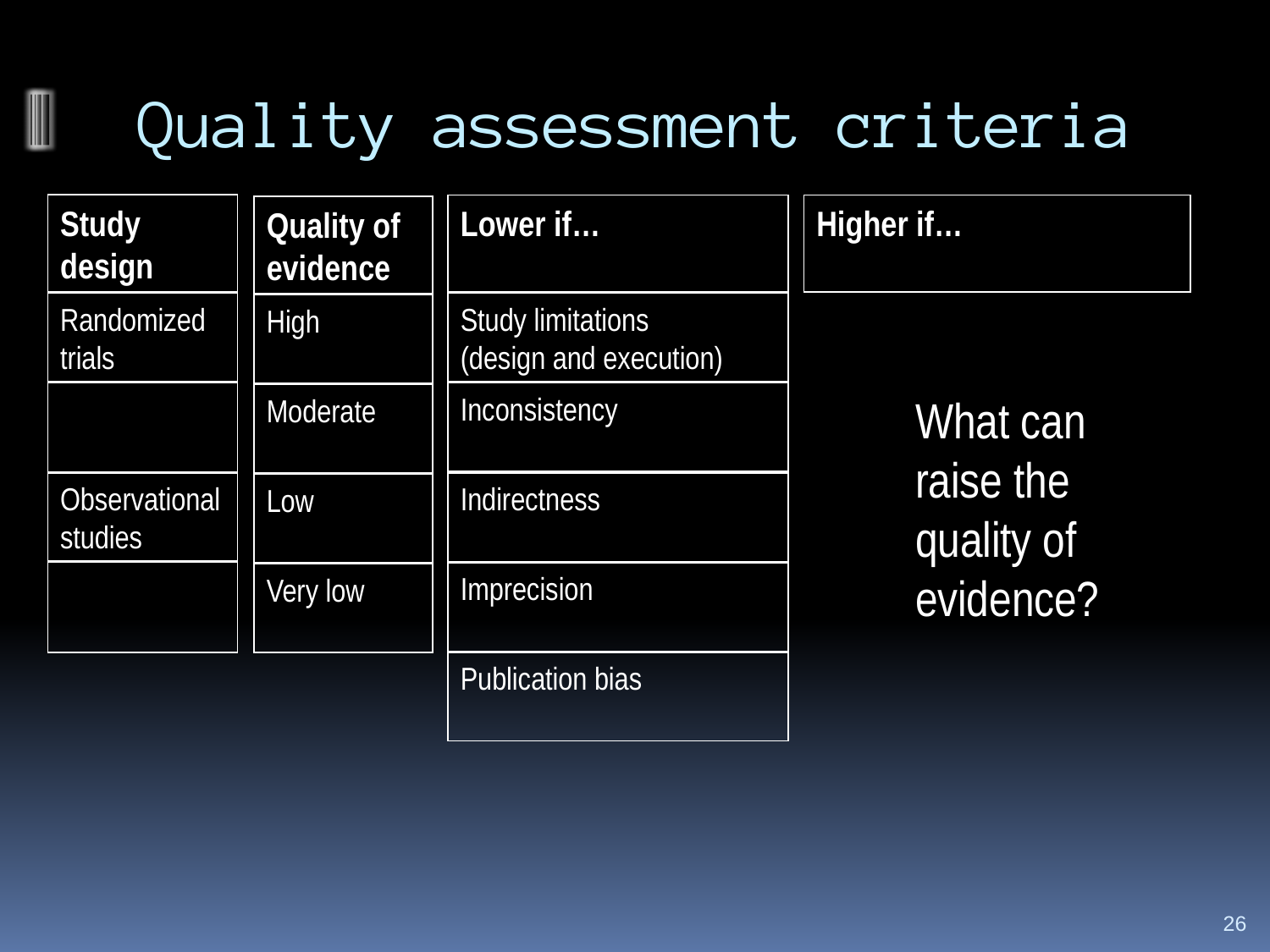

# Quality assessment criteria
Study design
Randomized trials

Observational studies

Lower if…

Higher if…

Quality of evidence
High

Moderate

Low

Very low

Study limitations
(design and execution)
Inconsistency

What can raise the quality of evidence?
Indirectness

Imprecision

Publication bias

26